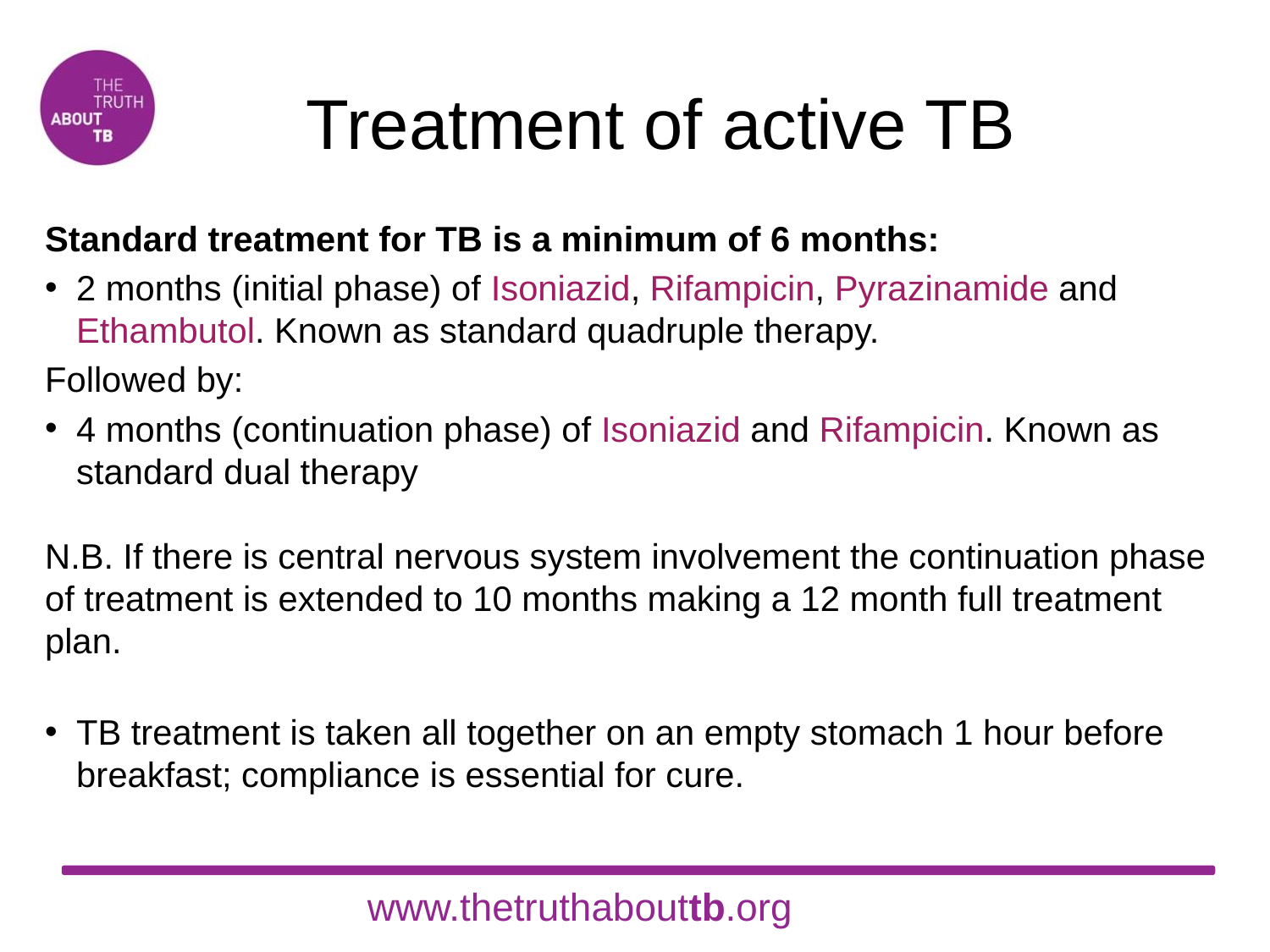

# Treatment of active TB
Standard treatment for TB is a minimum of 6 months:
2 months (initial phase) of Isoniazid, Rifampicin, Pyrazinamide and Ethambutol. Known as standard quadruple therapy.
Followed by:
4 months (continuation phase) of Isoniazid and Rifampicin. Known as standard dual therapy

N.B. If there is central nervous system involvement the continuation phase of treatment is extended to 10 months making a 12 month full treatment plan.

TB treatment is taken all together on an empty stomach 1 hour before breakfast; compliance is essential for cure.